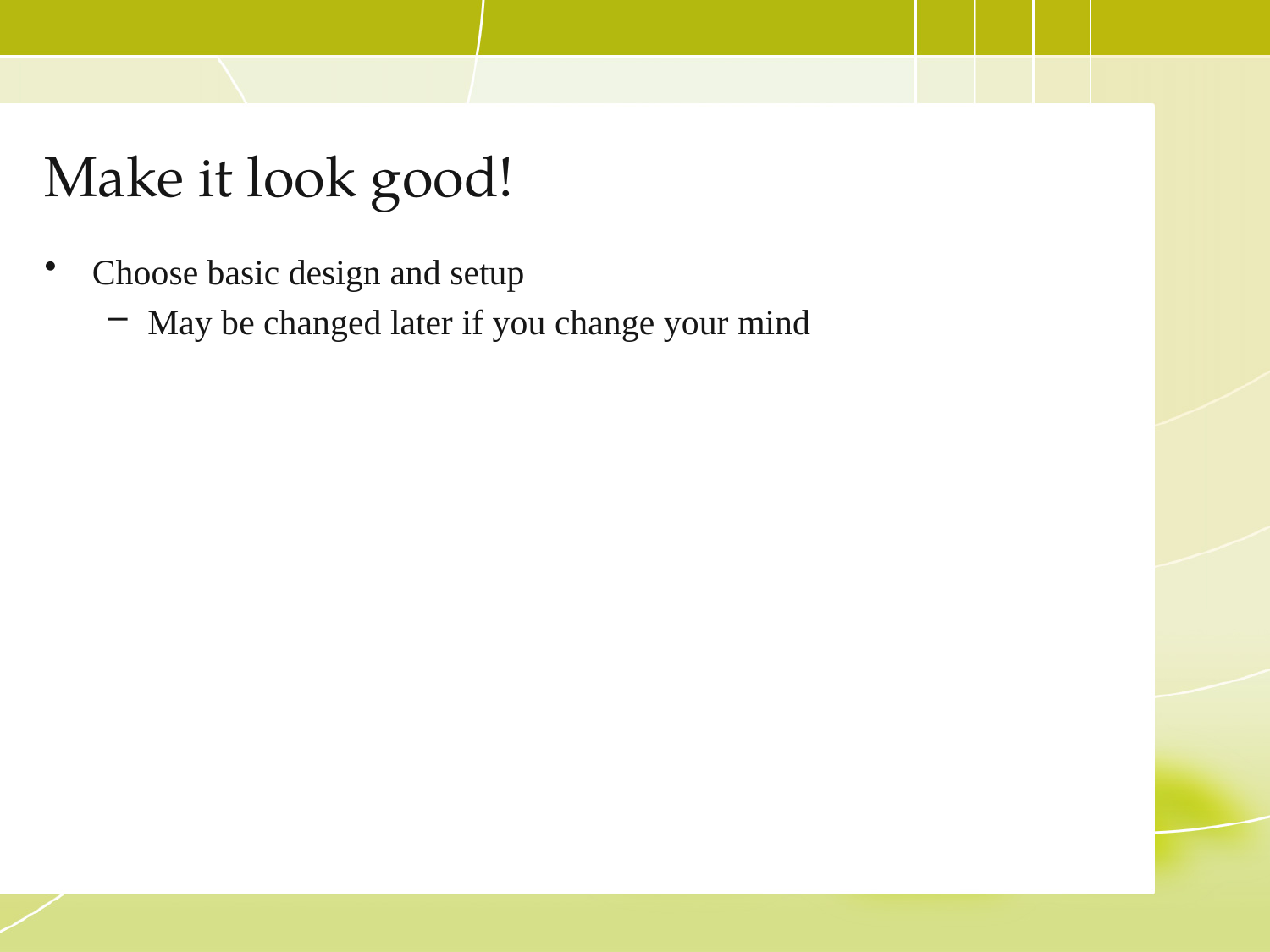

# Make it look good!
Choose basic design and setup
May be changed later if you change your mind